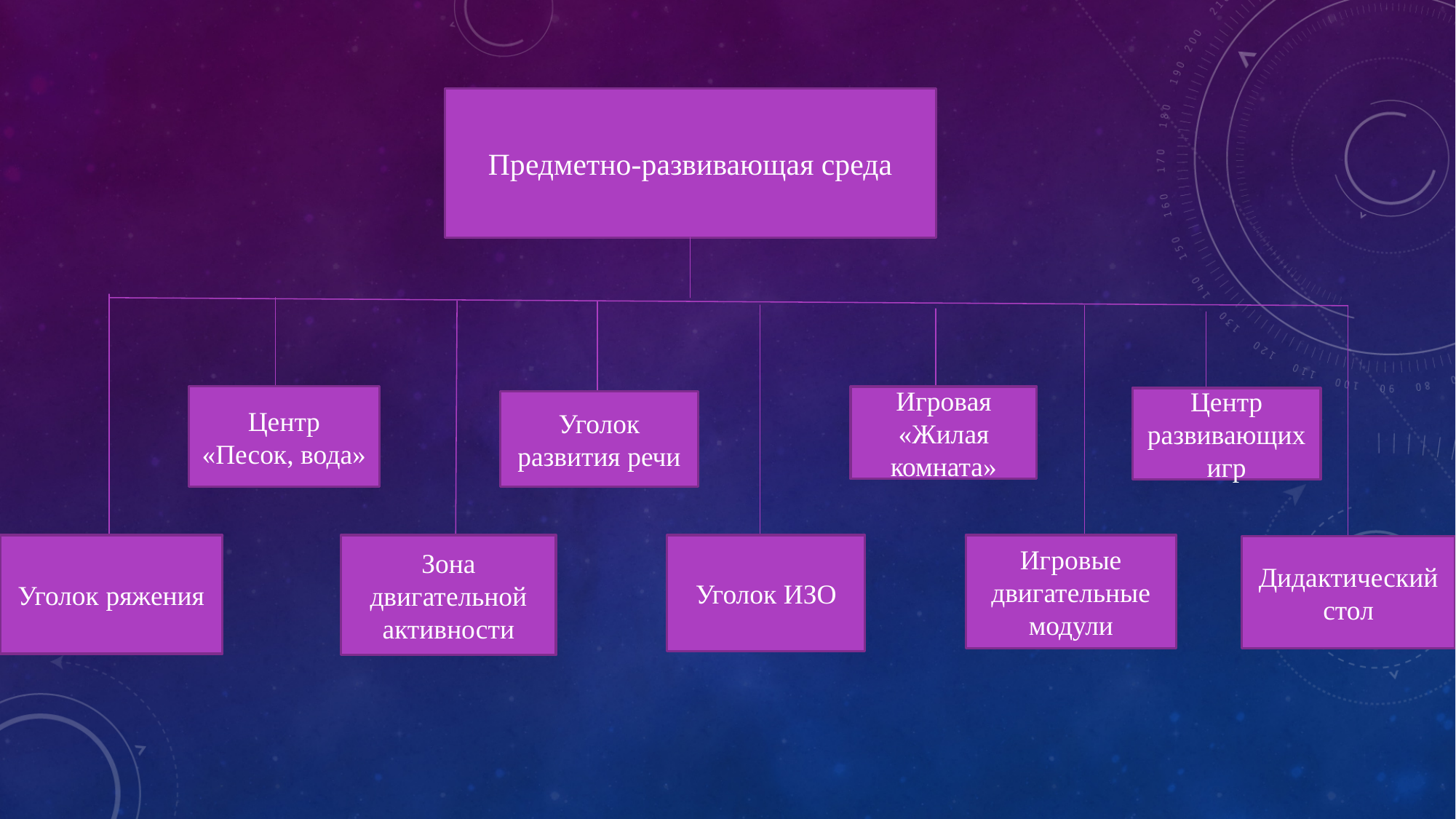

Предметно-развивающая среда
Центр «Песок, вода»
Игровая «Жилая комната»
Центр развивающих игр
Уголок развития речи
Уголок ряжения
Зона двигательной активности
Уголок ИЗО
Игровые двигательные модули
Дидактический стол